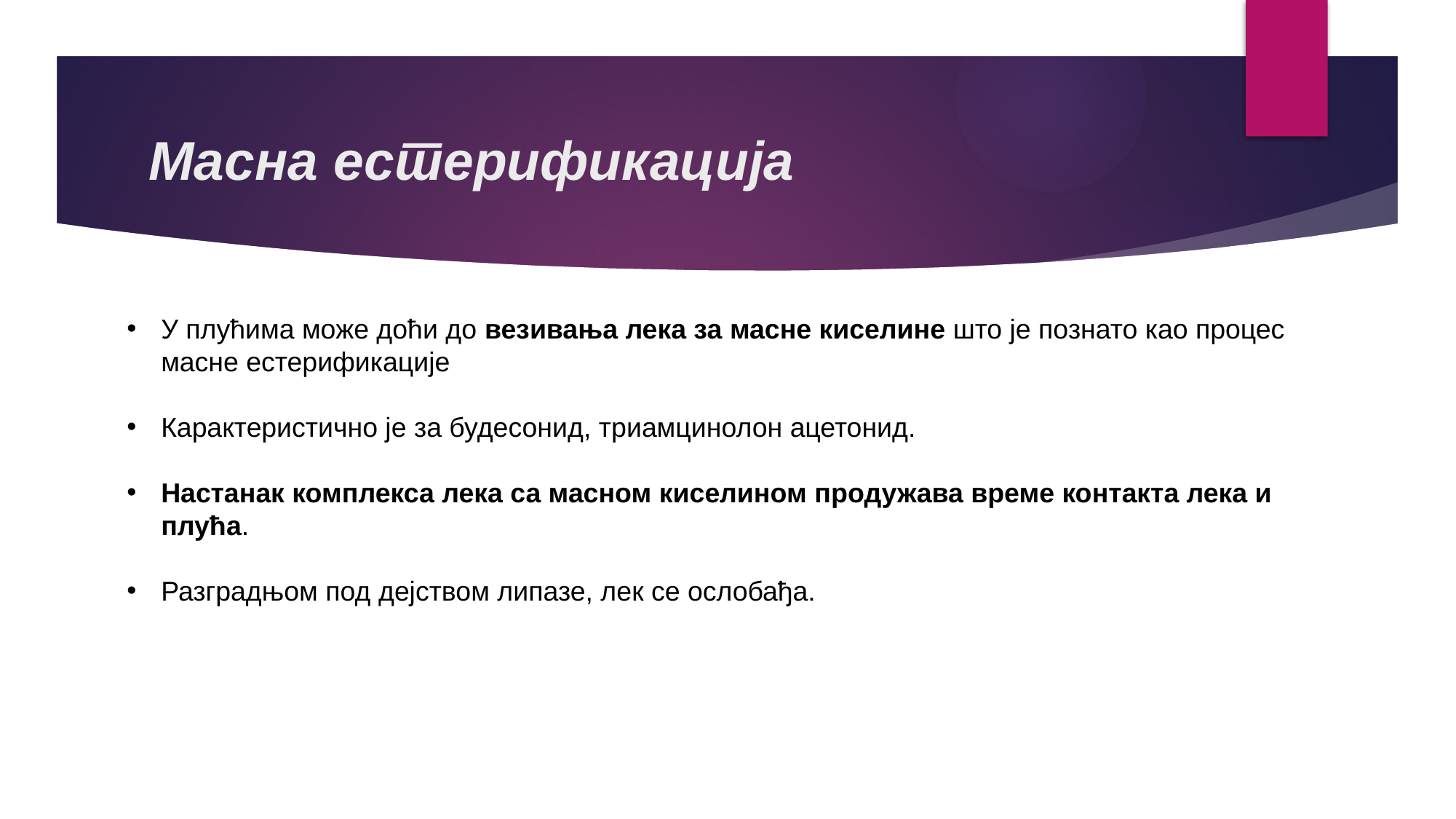

# Maсна естерификација

У плућима може доћи до везивања лека за масне киселине што је познато као процес масне естерификације

Карактеристично је за будесонид, триамцинолон ацетонид.

Настанак комплекса лека са масном киселином продужава време контакта лека и плућа.

Разградњом под дејством липазе, лек се ослобађа.